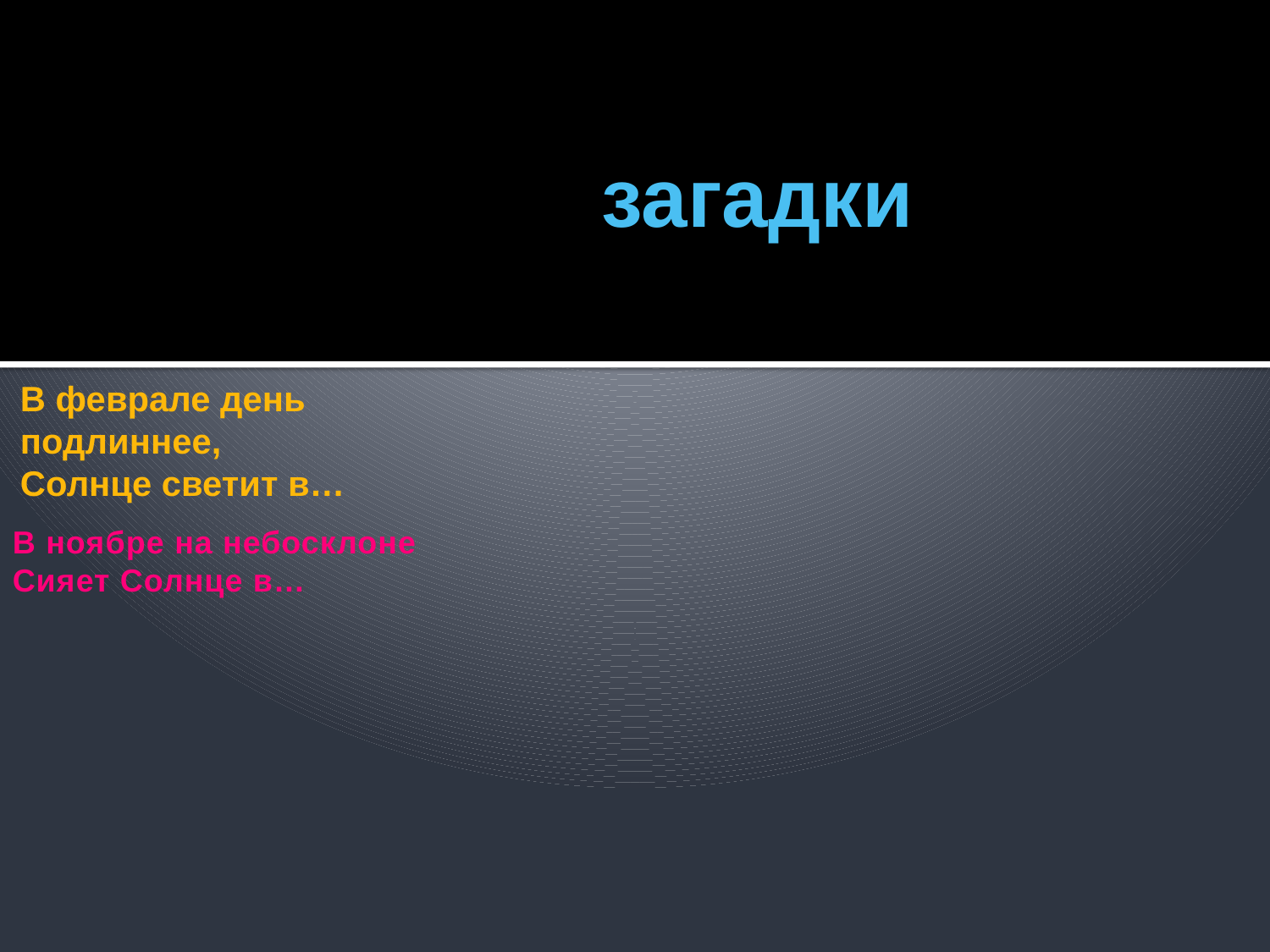

# загадки
В феврале день подлиннее,
Солнце светит в…
В ноябре на небосклоне
Сияет Солнце в…